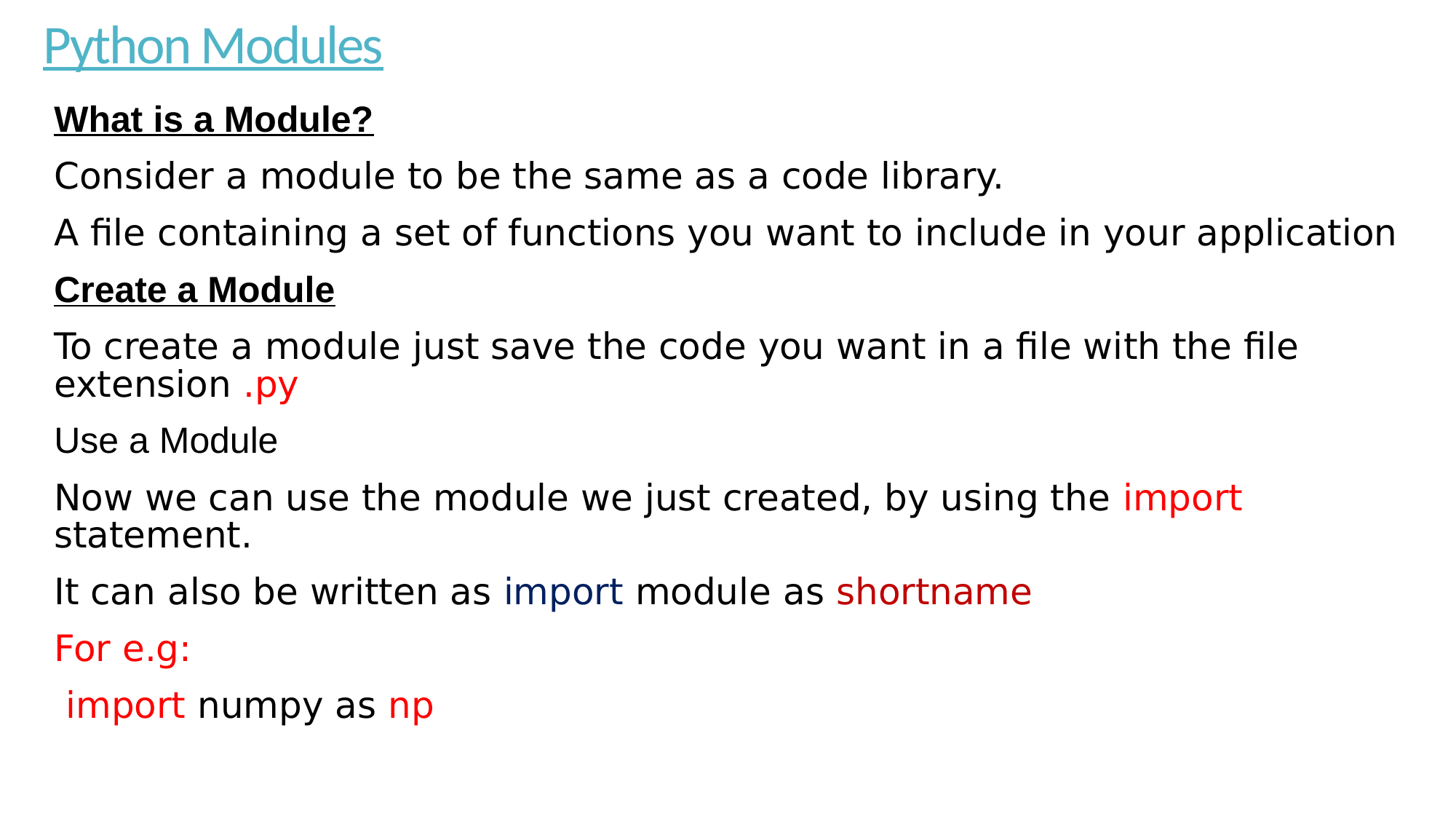

# Python Modules
What is a Module?
Consider a module to be the same as a code library.
A file containing a set of functions you want to include in your application
Create a Module
To create a module just save the code you want in a file with the file extension .py
Use a Module
Now we can use the module we just created, by using the import statement.
It can also be written as import module as shortname
For e.g:
 import numpy as np